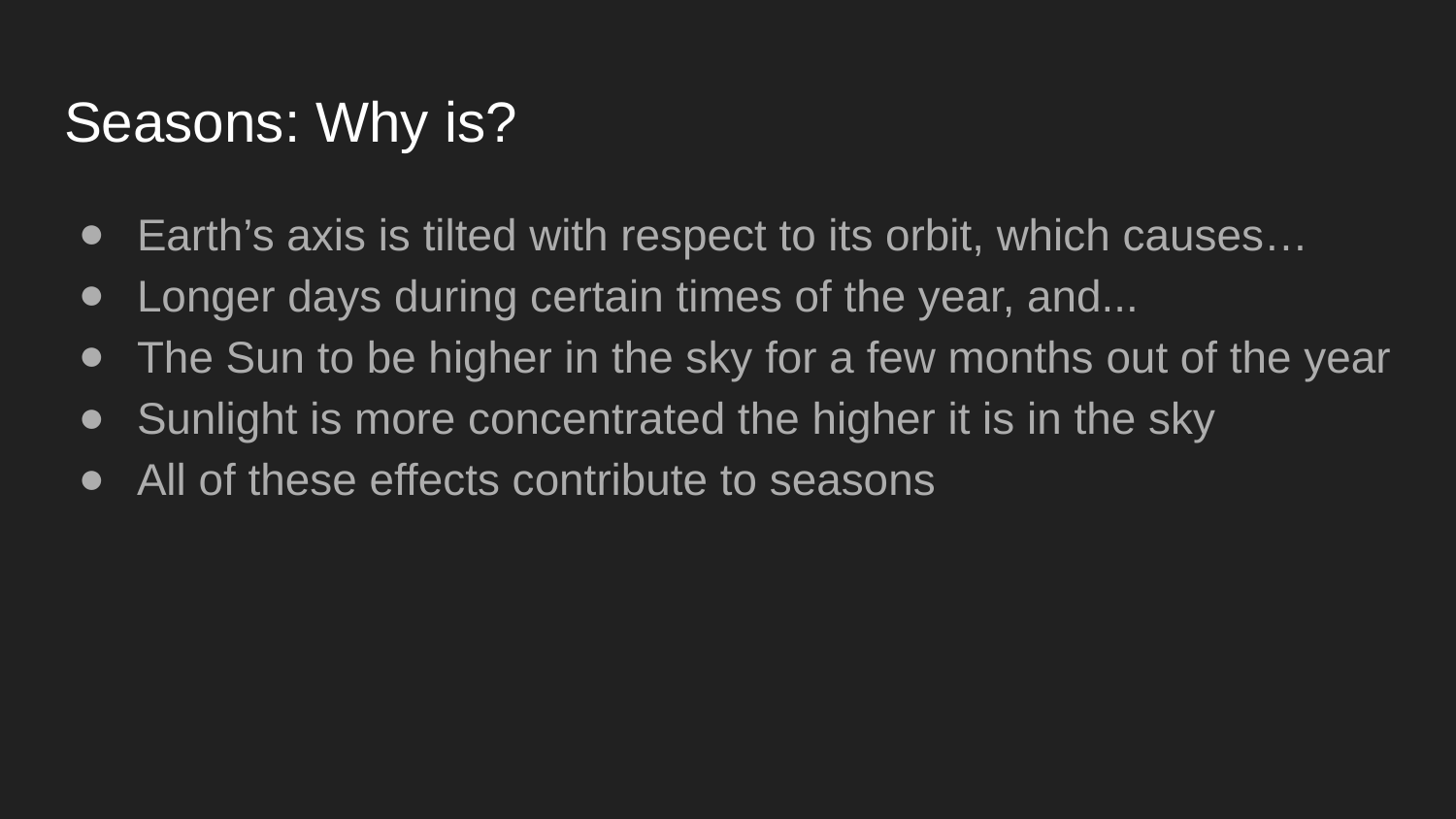

# Seasons: Why is?
Earth’s axis is tilted with respect to its orbit, which causes…
Longer days during certain times of the year, and...
The Sun to be higher in the sky for a few months out of the year
Sunlight is more concentrated the higher it is in the sky
All of these effects contribute to seasons